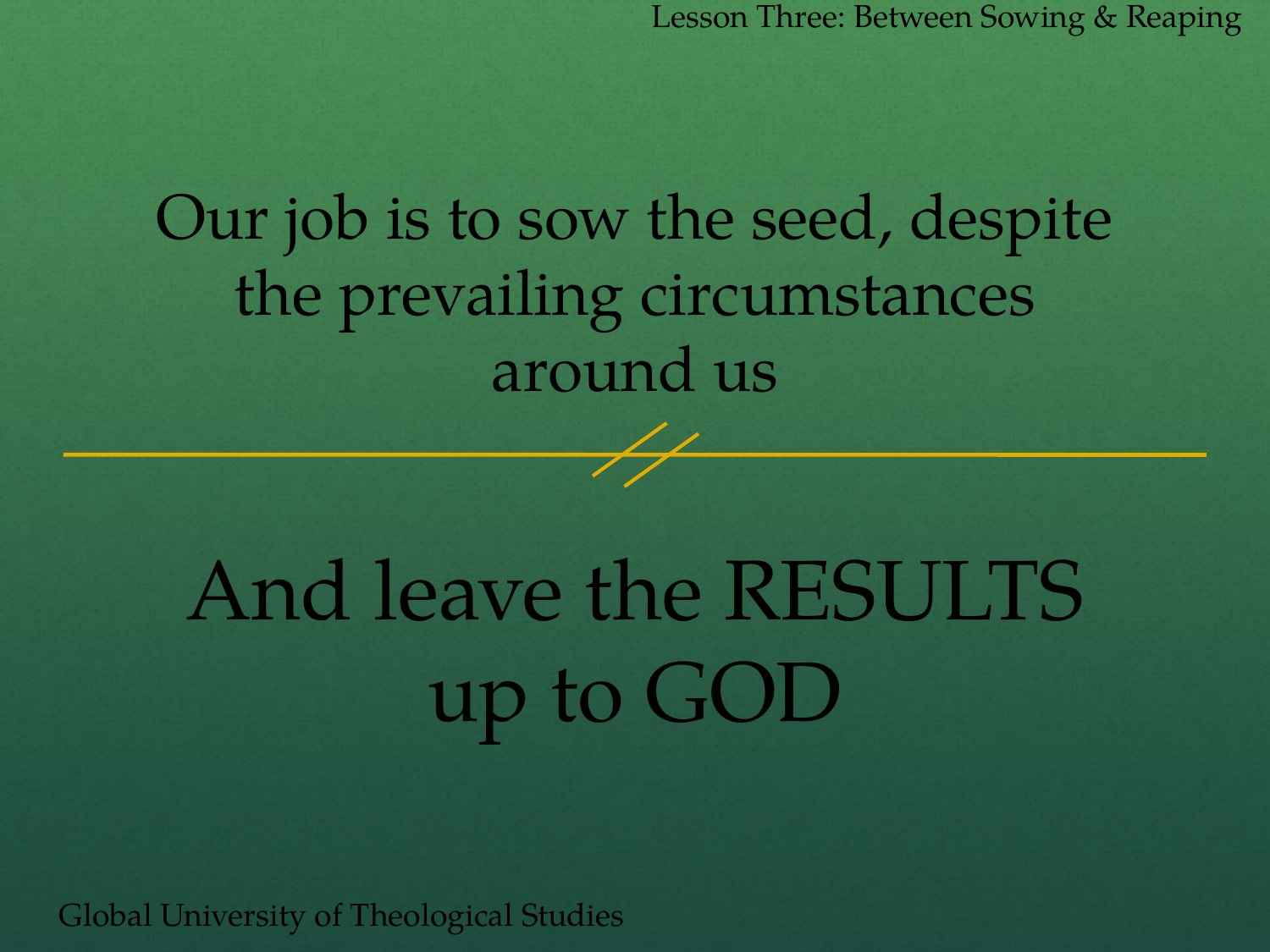

Lesson Three: Between Sowing & Reaping

Our job is to sow the seed, despite the prevailing circumstances around us
And leave the RESULTS up to GOD
Global University of Theological Studies